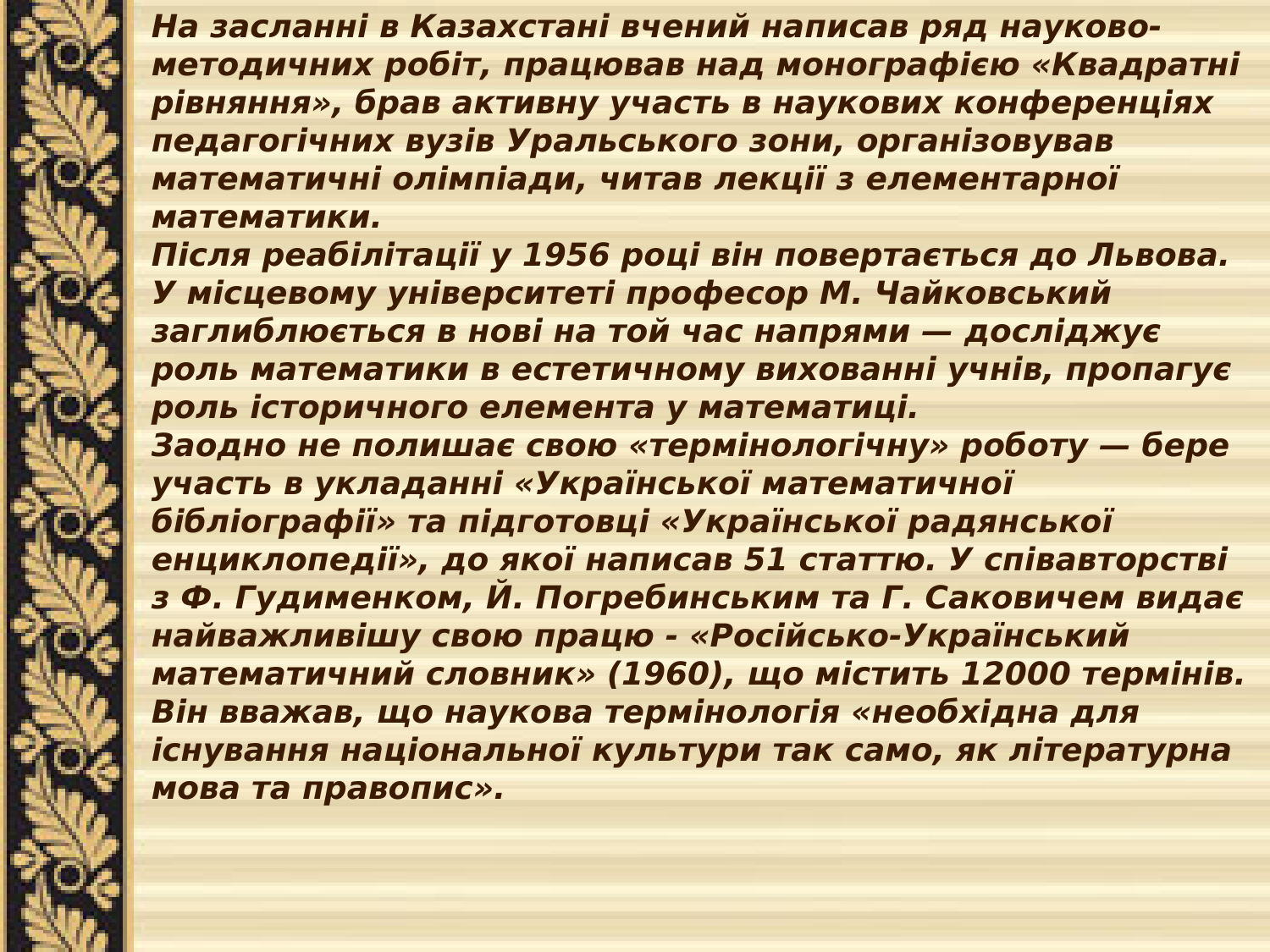

На засланні в Казахстані вчений написав ряд науково-методичних робіт, працював над монографією «Квадратні рівняння», брав активну участь в наукових конференціях педагогічних вузів Уральського зони, організовував математичні олімпіади, читав лекції з елементарної математики.
Після реабілітації у 1956 році він повертається до Львова. У місцевому університеті професор М. Чайковський заглиблюється в нові на той час напрями — досліджує роль математики в естетичному вихованні учнів, пропагує роль історичного елемента у математиці.
Заодно не полишає свою «термінологічну» роботу — бере участь в укладанні «Української математичної бібліографії» та підготовці «Української радянської енциклопедії», до якої написав 51 статтю. У співавторстві з Ф. Гудименком, Й. Погребинським та Г. Саковичем видає найважливішу свою працю - «Російсько-Український математичний словник» (1960), що містить 12000 термінів.
Він вважав, що наукова термінологія «необхідна для існування національної культури так само, як літературна мова та правопис».